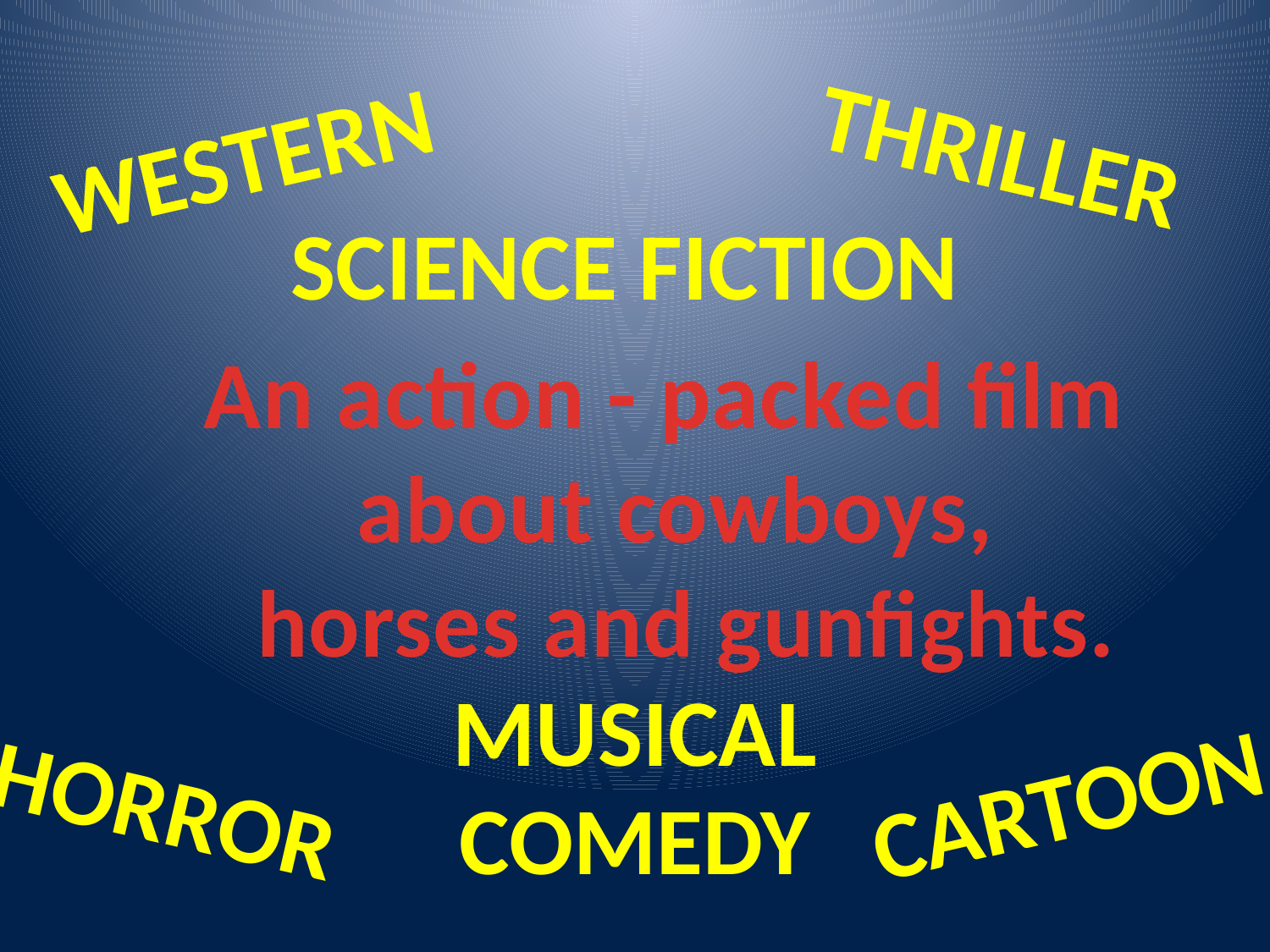

thriller
western
Science fiction
An action - packed film
about cowboys,
 horses and gunfights.
musical
cartoon
horror
comedy